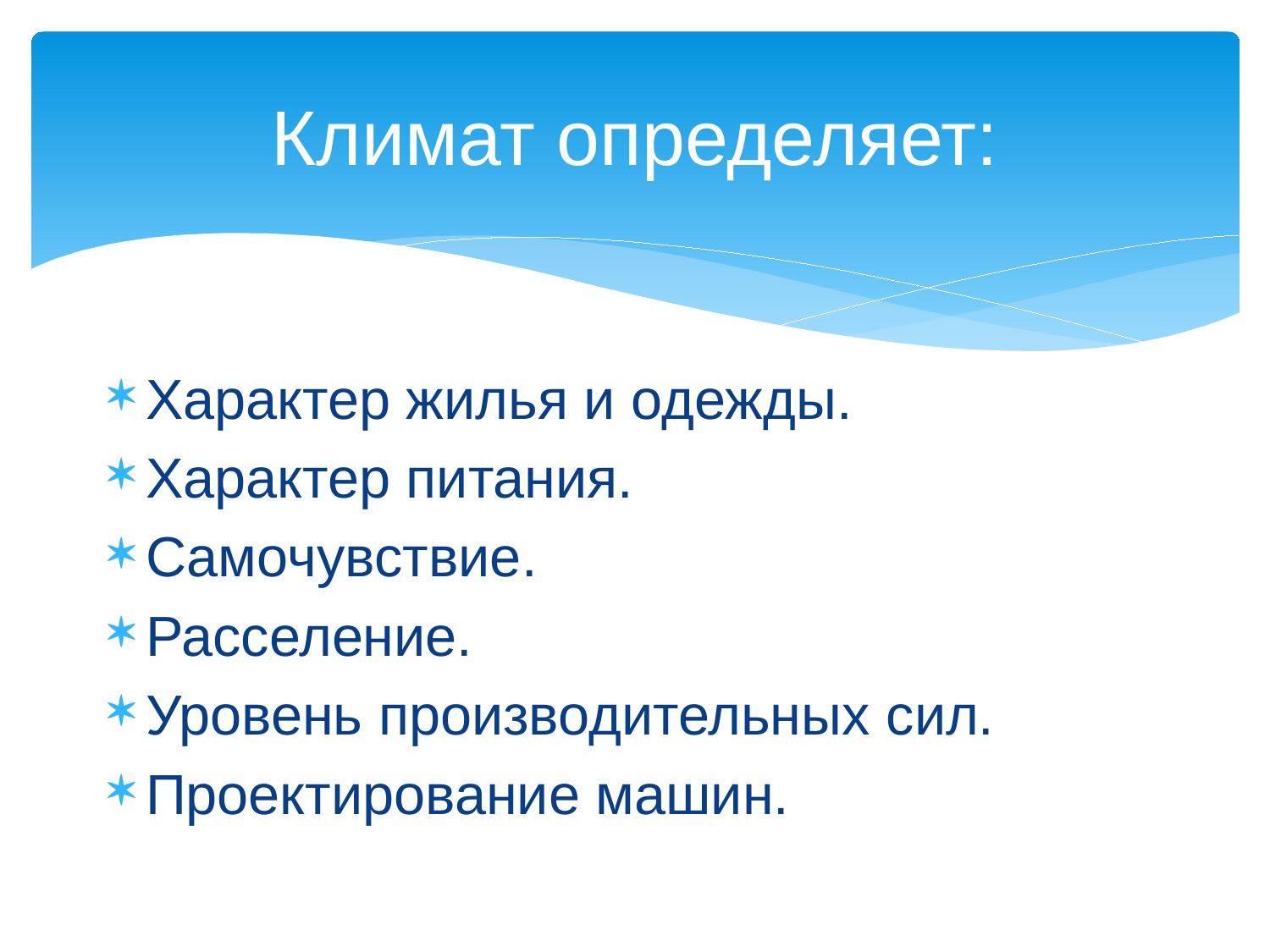

# Климат определяет:
Характер жилья и одежды.
Характер питания.
Самочувствие.
Расселение.
Уровень производительных сил.
Проектирование машин.